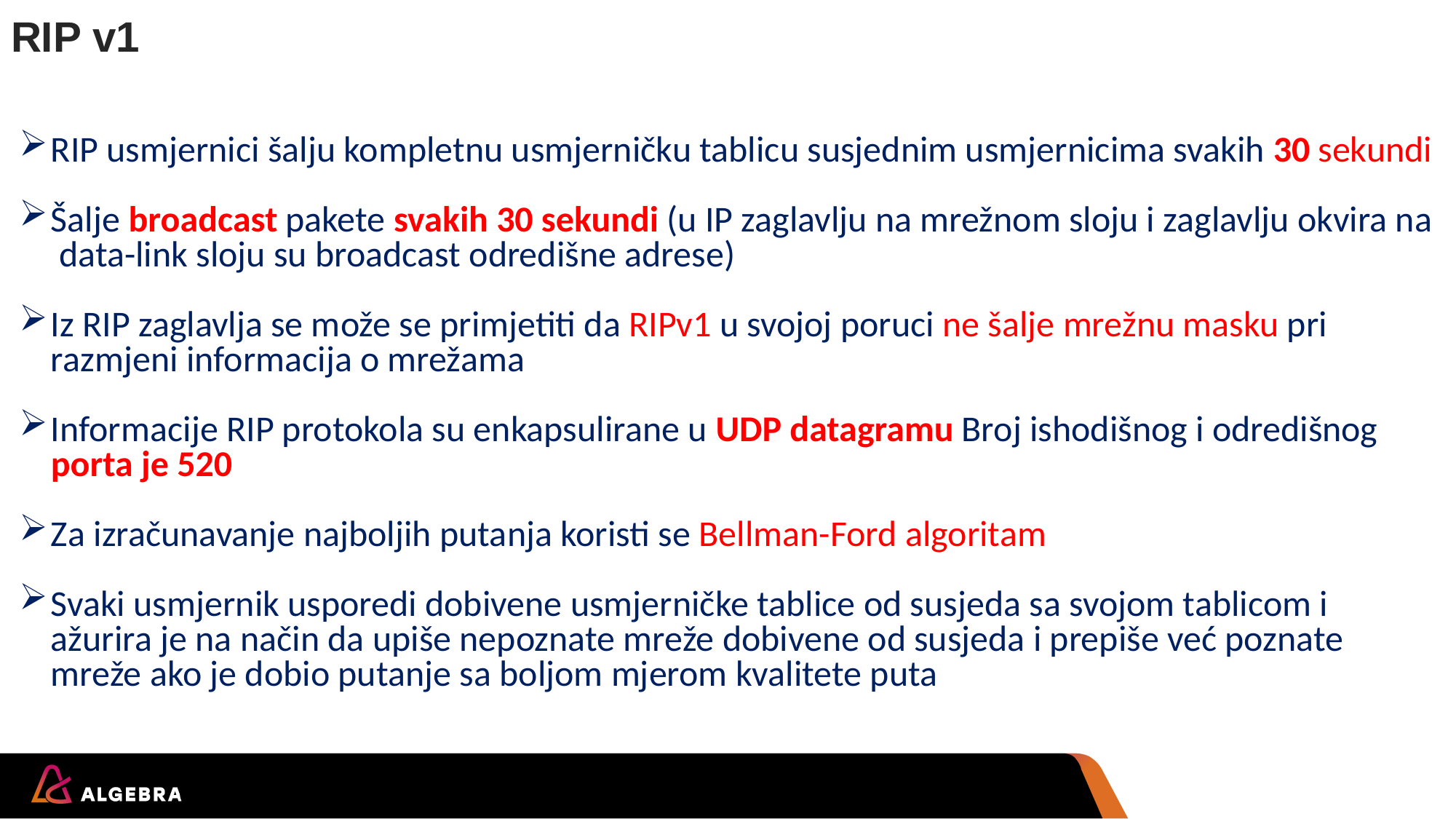

# RIP v1

RIP usmjernici šalju kompletnu usmjerničku tablicu susjednim usmjernicima svakih 30 sekundi

Šalje broadcast pakete svakih 30 sekundi (u IP zaglavlju na mrežnom sloju i zaglavlju okvira na  data-link sloju su broadcast odredišne adrese)

Iz RIP zaglavlja se može se primjetiti da RIPv1 u svojoj poruci ne šalje mrežnu masku pri razmjeni informacija o mrežama

Informacije RIP protokola su enkapsulirane u UDP datagramu Broj ishodišnog i odredišnog porta je 520

Za izračunavanje najboljih putanja koristi se Bellman-Ford algoritam

Svaki usmjernik usporedi dobivene usmjerničke tablice od susjeda sa svojom tablicom i ažurira je na način da upiše nepoznate mreže dobivene od susjeda i prepiše već poznate mreže ako je dobio putanje sa boljom mjerom kvalitete puta